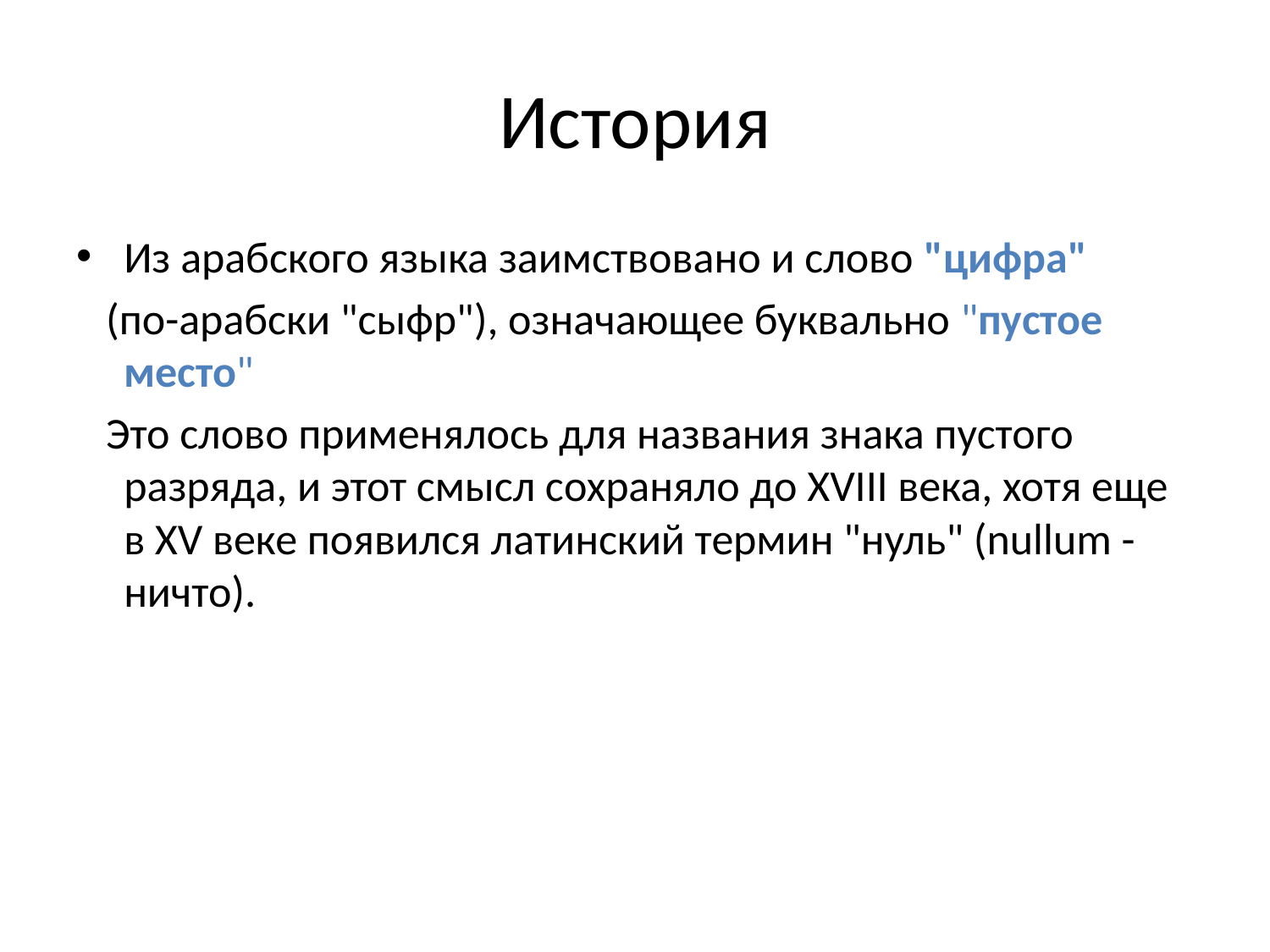

# История
Из арабского языка заимствовано и слово "цифра"
   (по-арабски "сыфр"), означающее буквально "пустое место"
   Это слово применялось для названия знака пустого разряда, и этот смысл сохраняло до XVIII века, хотя еще в XV веке появился латинский термин "нуль" (nullum - ничто).